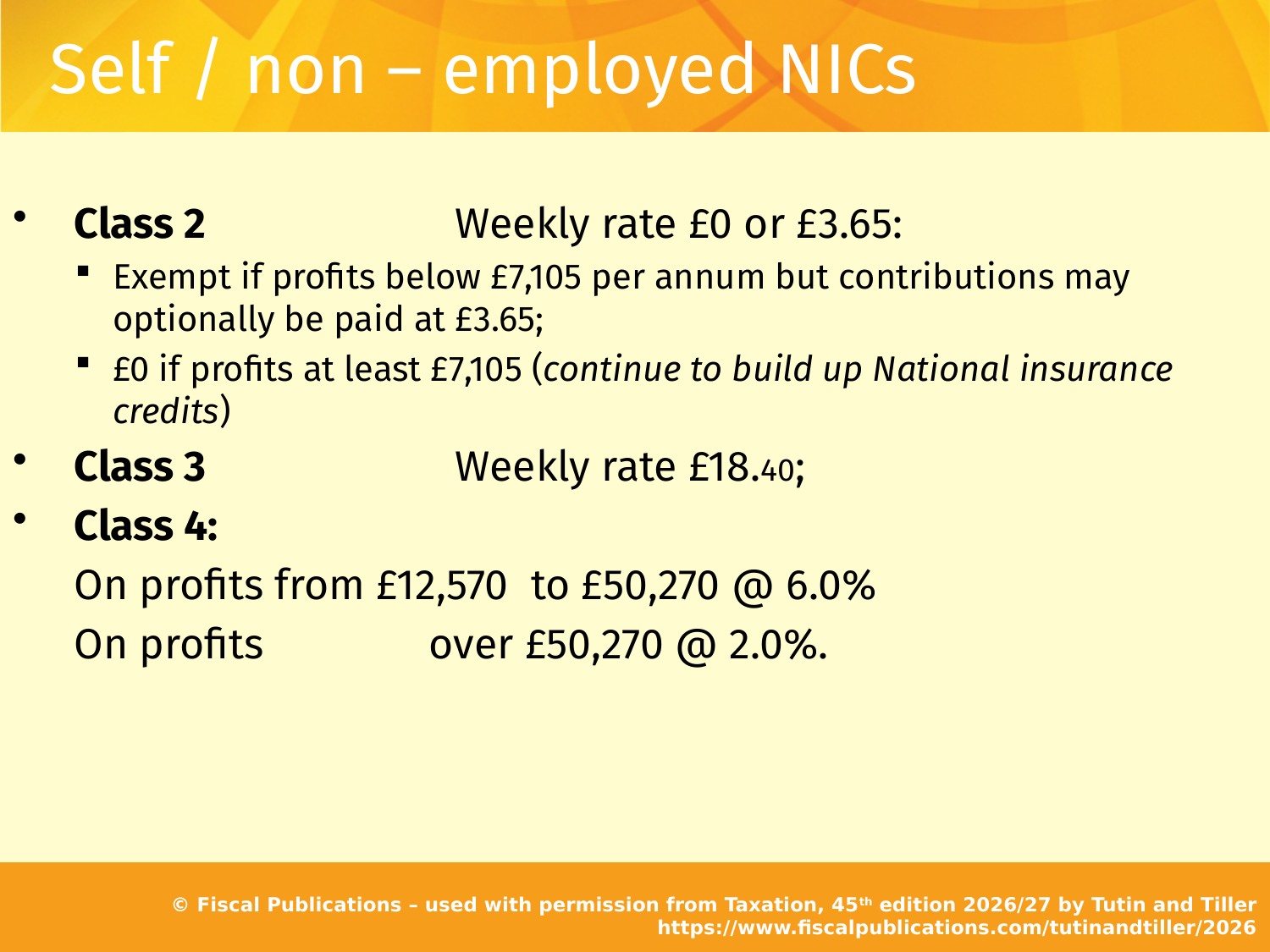

# Self / non – employed NICs

Class 2		Weekly rate £0 or £3.65:
Exempt if profits below £7,105 per annum but contributions may optionally be paid at £3.65;
£0 if profits at least £7,105 (continue to build up National insurance credits)
Class 3		Weekly rate £18.40;
Class 4:
	On profits from £12,570  to £50,270 @ 6.0%
	On profits 	         over £50,270 @ 2.0%.